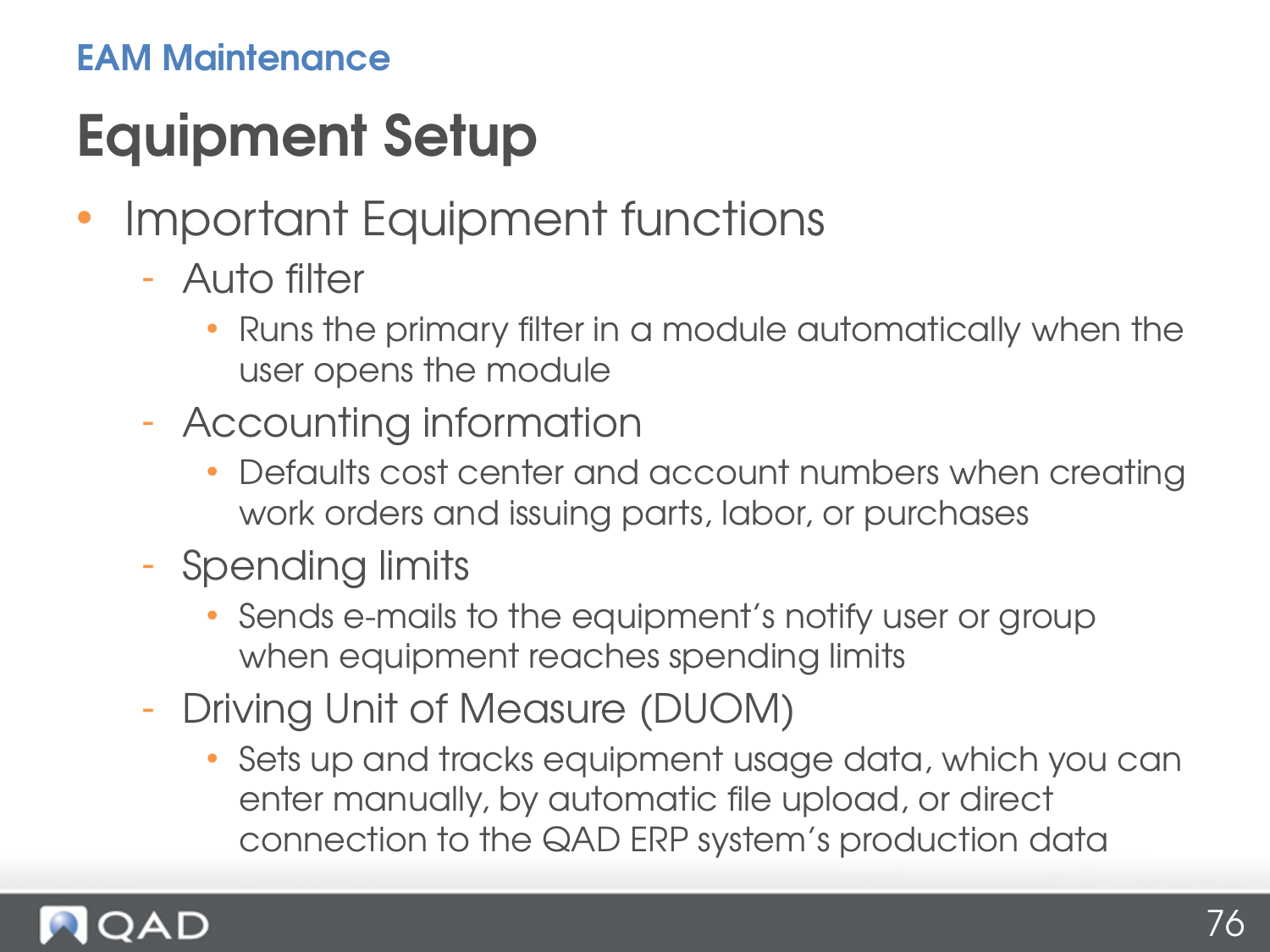

EAM Maintenance
# Equipment Setup
Important Equipment functions
Auto filter
Runs the primary filter in a module automatically when the user opens the module
Accounting information
Defaults cost center and account numbers when creating work orders and issuing parts, labor, or purchases
Spending limits
Sends e-mails to the equipment’s notify user or group when equipment reaches spending limits
Driving Unit of Measure (DUOM)
Sets up and tracks equipment usage data, which you can enter manually, by automatic file upload, or direct connection to the QAD ERP system’s production data

76